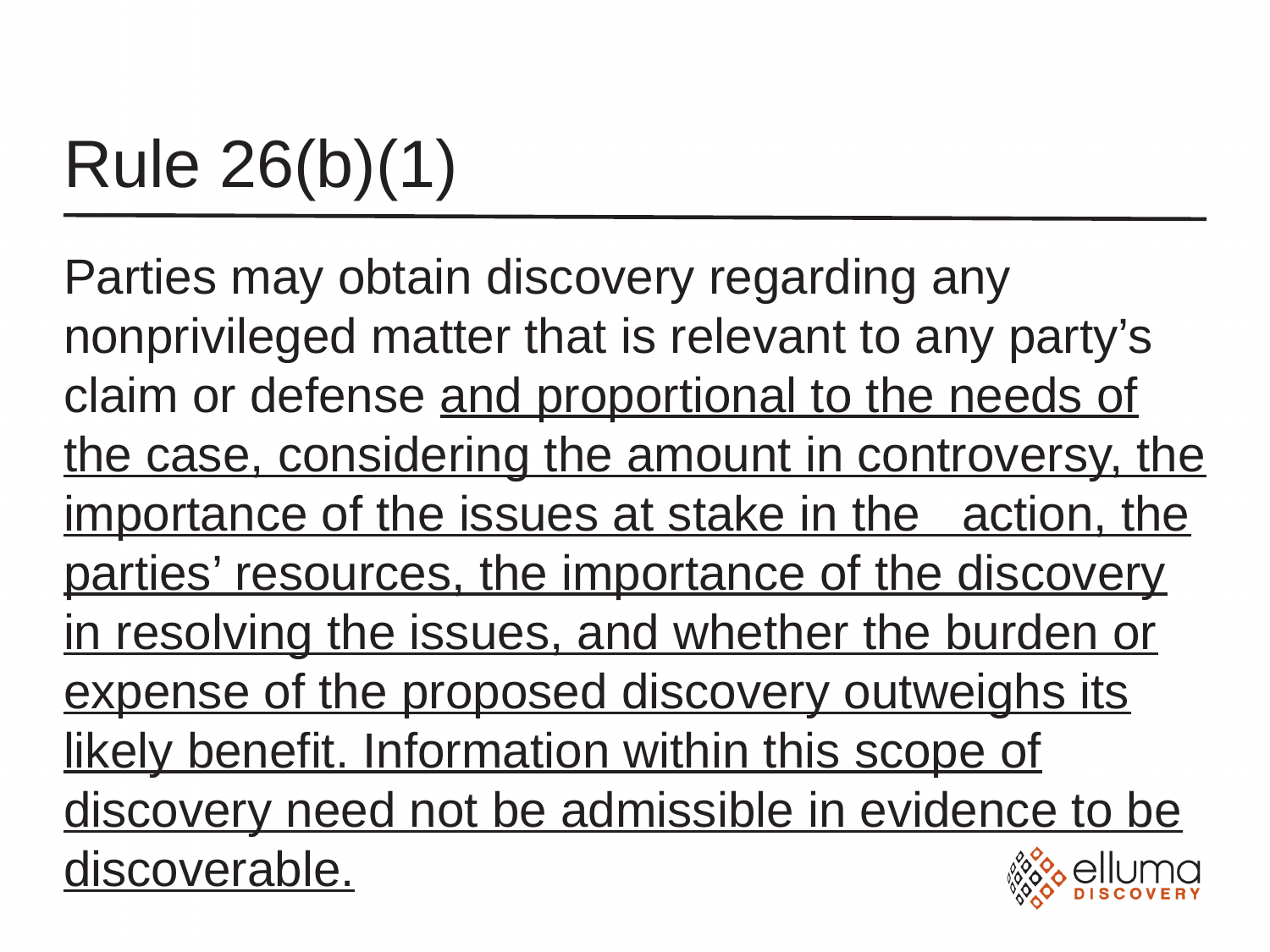

# Rule 26(b)(1)

Parties may obtain discovery regarding any nonprivileged matter that is relevant to any party’s claim or defense and proportional to the needs of the case, considering the amount in controversy, the importance of the issues at stake in the   action, the parties’ resources, the importance of the discovery in resolving the issues, and whether the burden or expense of the proposed discovery outweighs its likely benefit. Information within this scope of discovery need not be admissible in evidence to be discoverable.